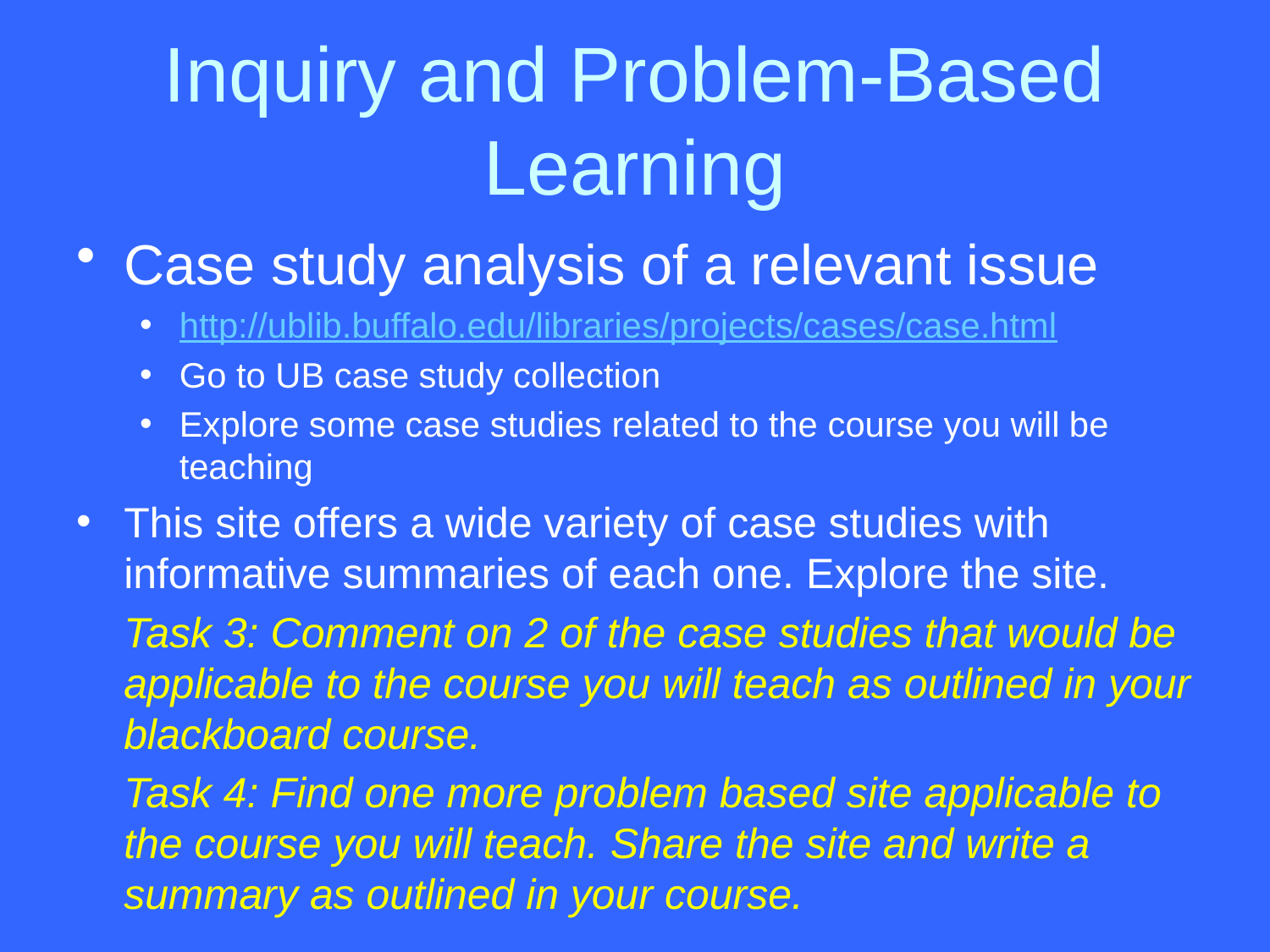

# Inquiry and Problem-Based Learning
Case study analysis of a relevant issue
http://ublib.buffalo.edu/libraries/projects/cases/case.html
Go to UB case study collection
Explore some case studies related to the course you will be teaching
This site offers a wide variety of case studies with informative summaries of each one. Explore the site.
	Task 3: Comment on 2 of the case studies that would be applicable to the course you will teach as outlined in your blackboard course.
	Task 4: Find one more problem based site applicable to the course you will teach. Share the site and write a summary as outlined in your course.